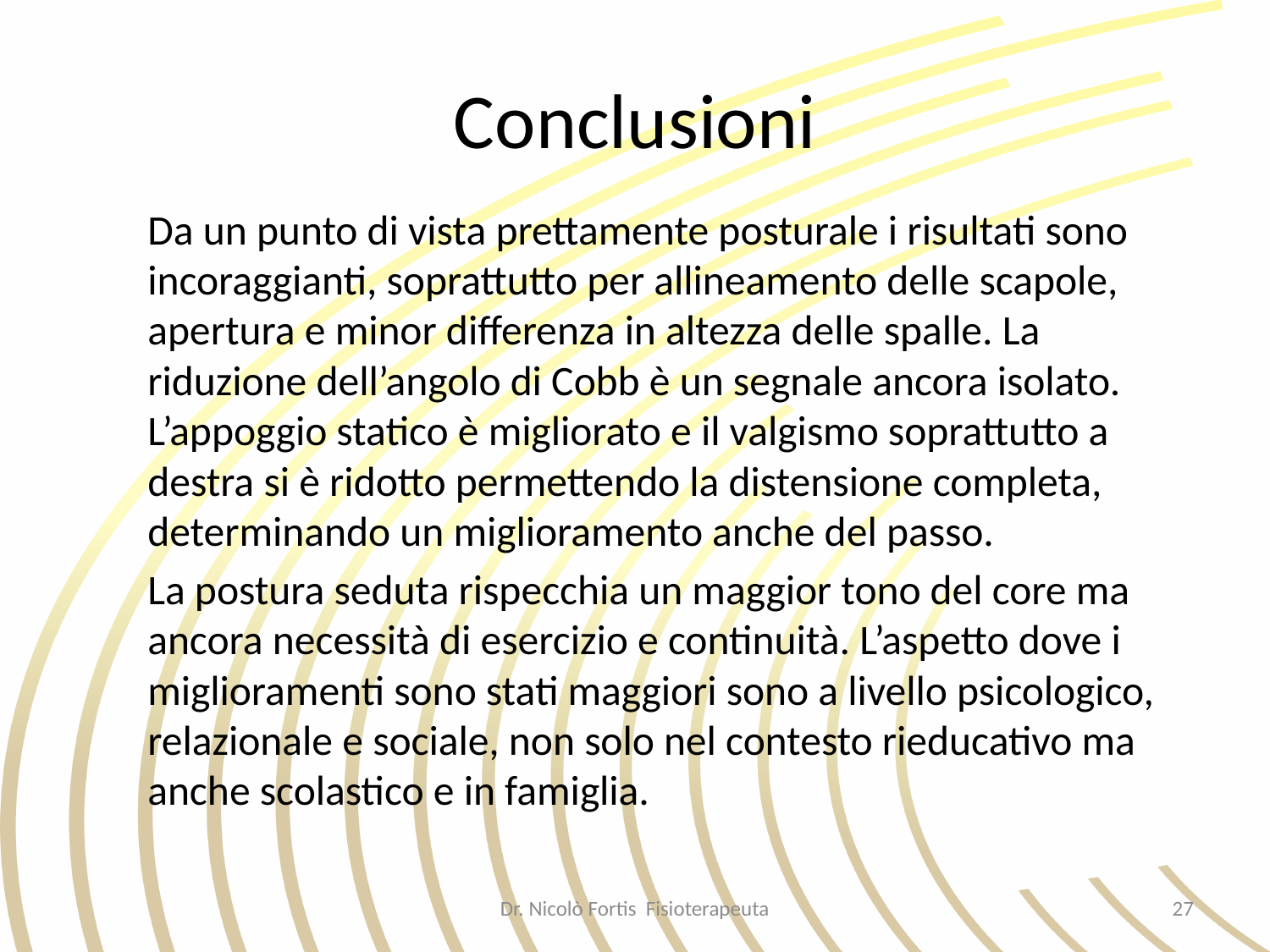

# Conclusioni
Da un punto di vista prettamente posturale i risultati sono incoraggianti, soprattutto per allineamento delle scapole, apertura e minor differenza in altezza delle spalle. La riduzione dell’angolo di Cobb è un segnale ancora isolato. L’appoggio statico è migliorato e il valgismo soprattutto a destra si è ridotto permettendo la distensione completa, determinando un miglioramento anche del passo.
La postura seduta rispecchia un maggior tono del core ma ancora necessità di esercizio e continuità. L’aspetto dove i miglioramenti sono stati maggiori sono a livello psicologico, relazionale e sociale, non solo nel contesto rieducativo ma anche scolastico e in famiglia.
Dr. Nicolò Fortis  Fisioterapeuta
27